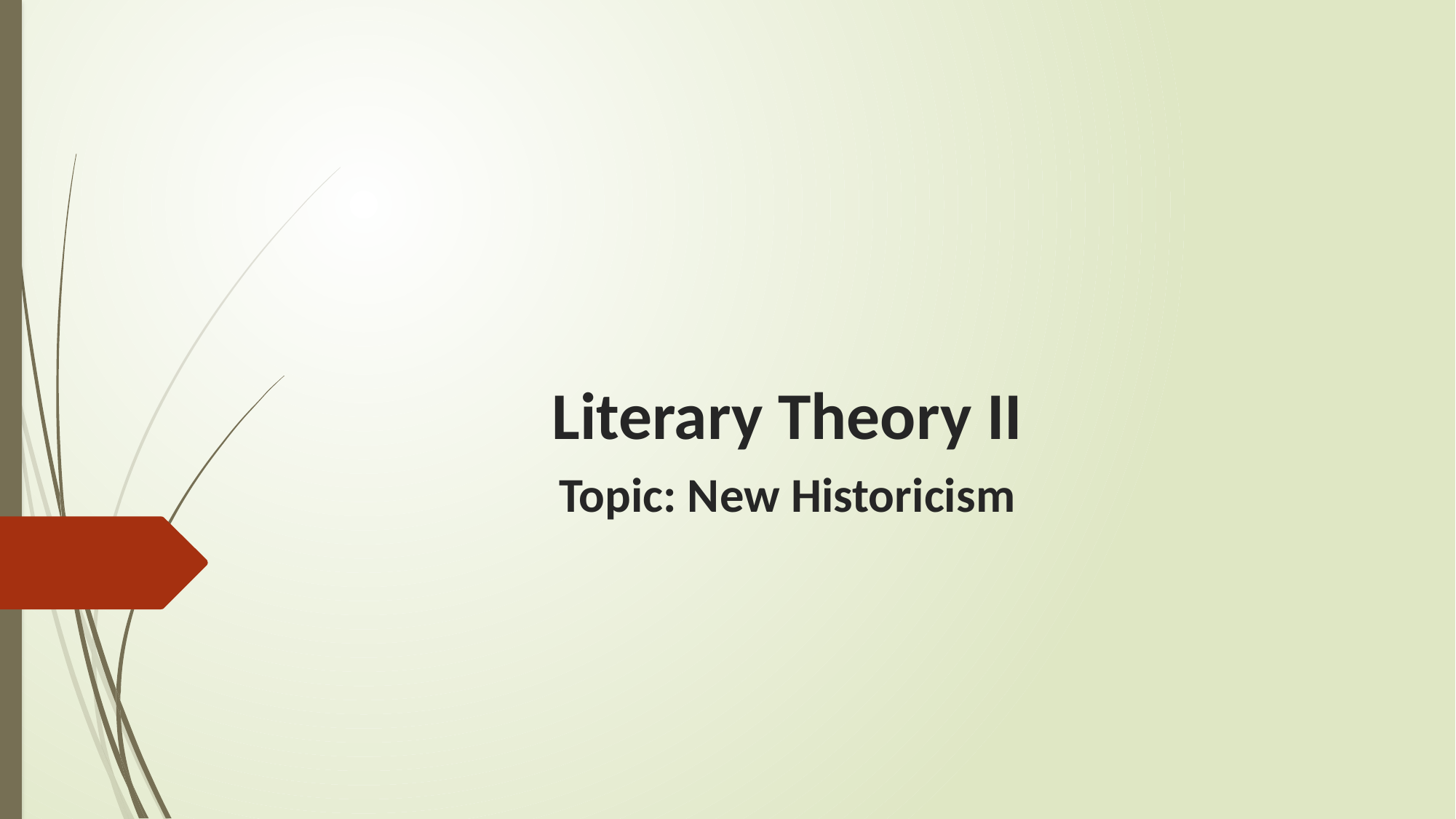

# Literary Theory II
Topic: New Historicism